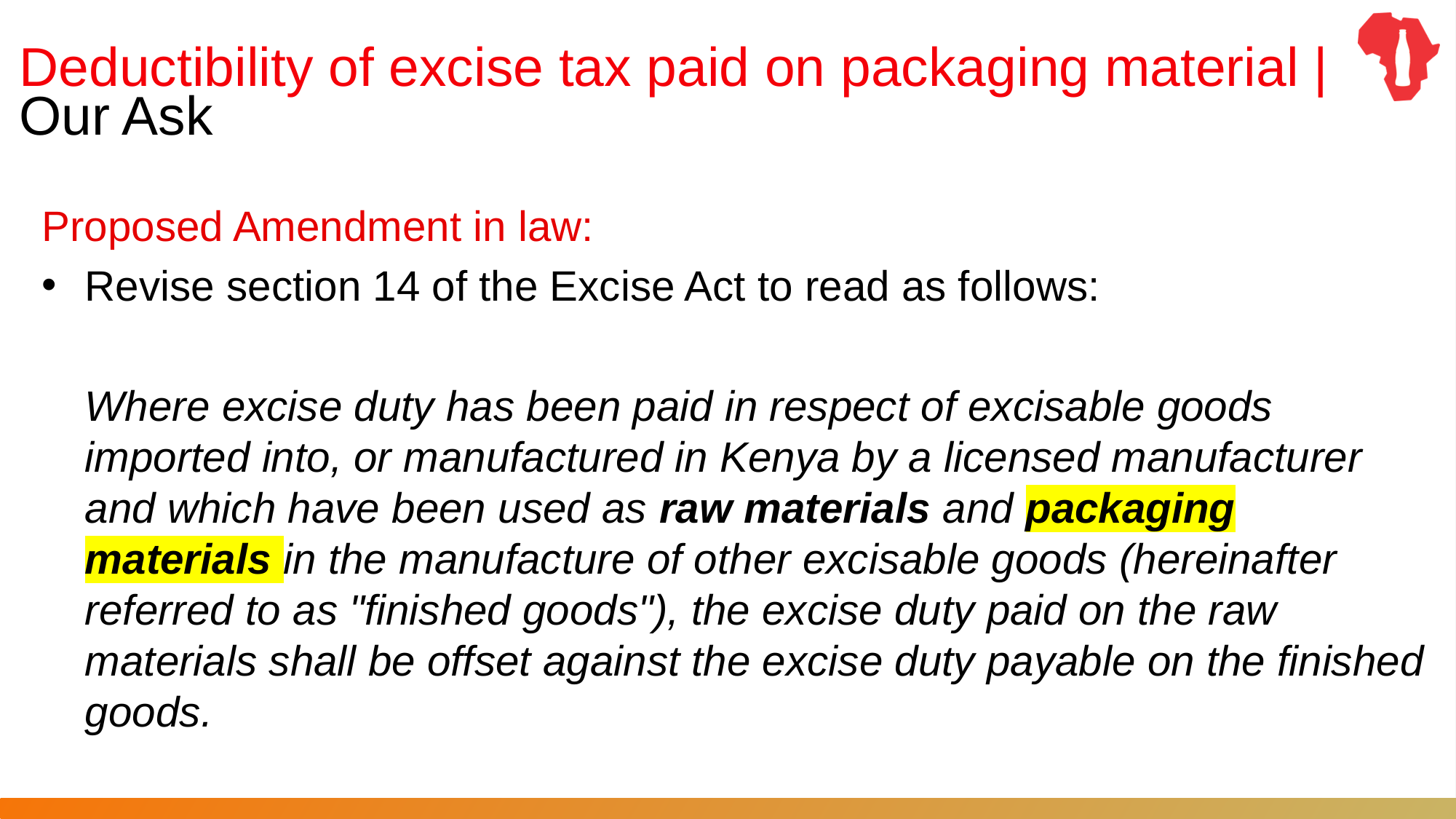

# Deductibility of excise tax paid on packaging material | Our Ask

Proposed Amendment in law:
Revise section 14 of the Excise Act to read as follows:

Where excise duty has been paid in respect of excisable goods imported into, or manufactured in Kenya by a licensed manufacturer and which have been used as raw materials and packaging materials in the manufacture of other excisable goods (hereinafter referred to as "finished goods"), the excise duty paid on the raw materials shall be offset against the excise duty payable on the finished goods.